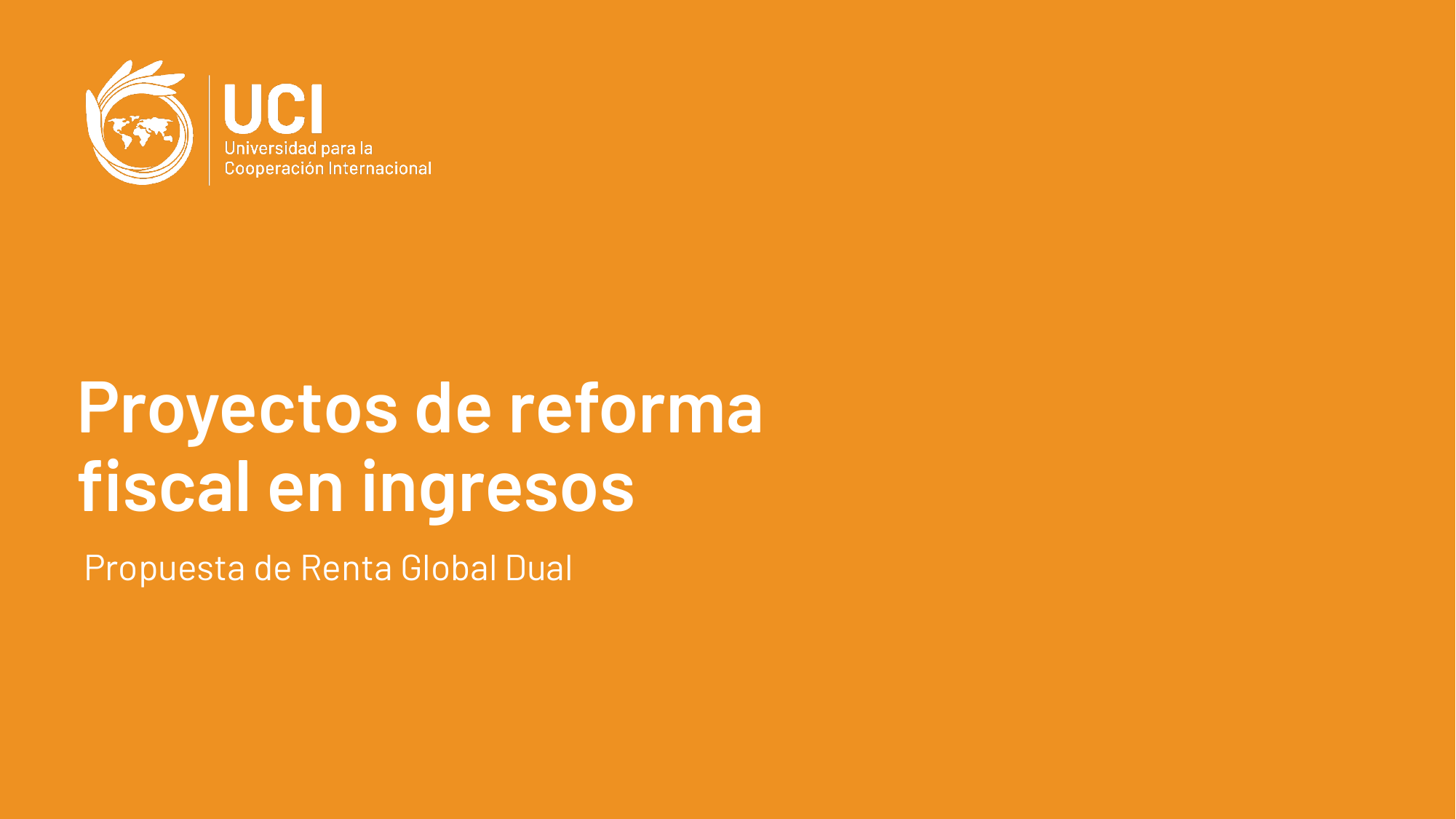

# Proyectos de reforma fiscal en ingresos
 Propuesta de Renta Global Dual